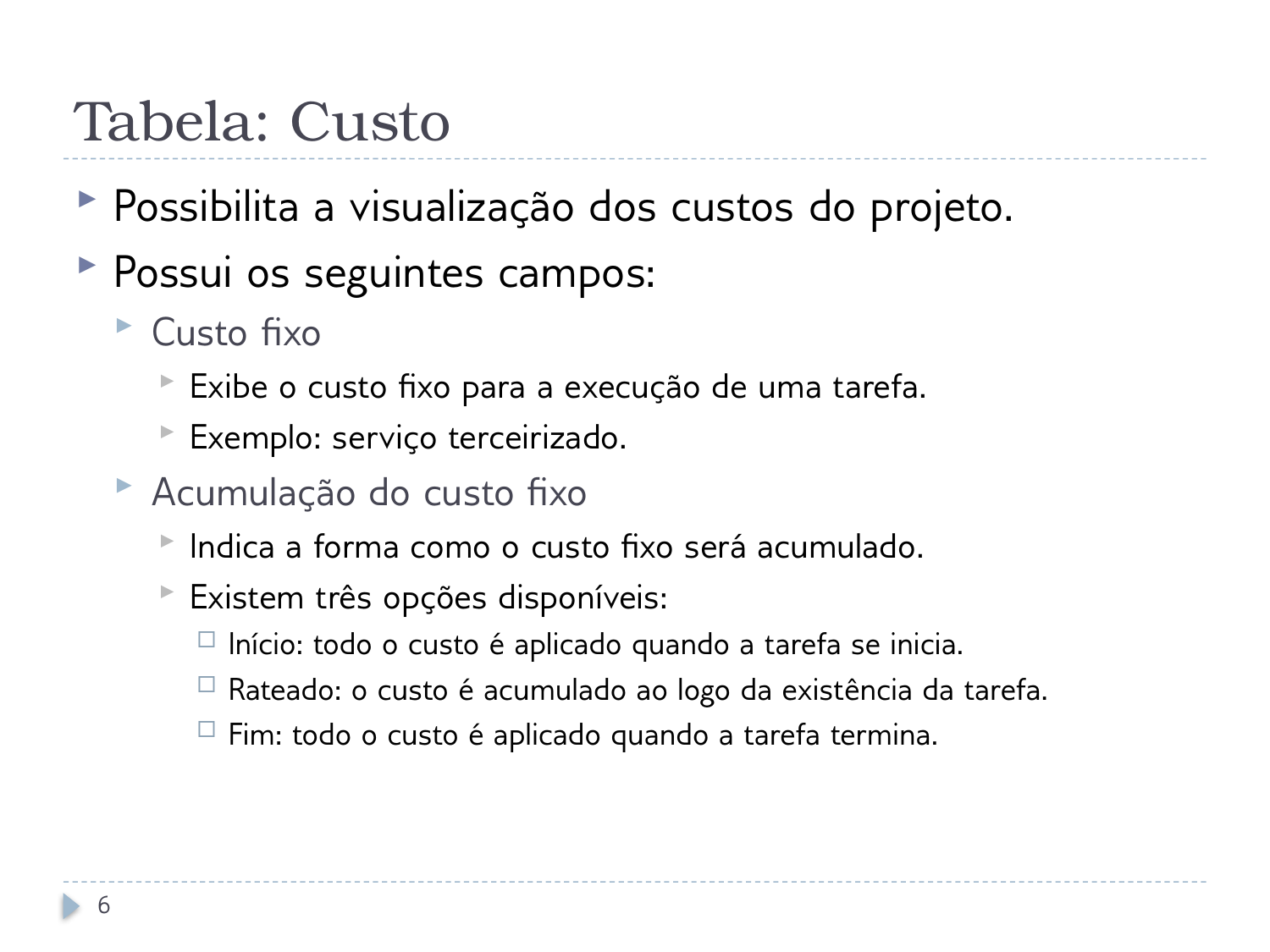

# Tabela: Custo
Possibilita a visualização dos custos do projeto.
Possui os seguintes campos:
Custo fixo
Exibe o custo fixo para a execução de uma tarefa.
Exemplo: serviço terceirizado.
Acumulação do custo fixo
Indica a forma como o custo fixo será acumulado.
Existem três opções disponíveis:
Início: todo o custo é aplicado quando a tarefa se inicia.
Rateado: o custo é acumulado ao logo da existência da tarefa.
Fim: todo o custo é aplicado quando a tarefa termina.
6